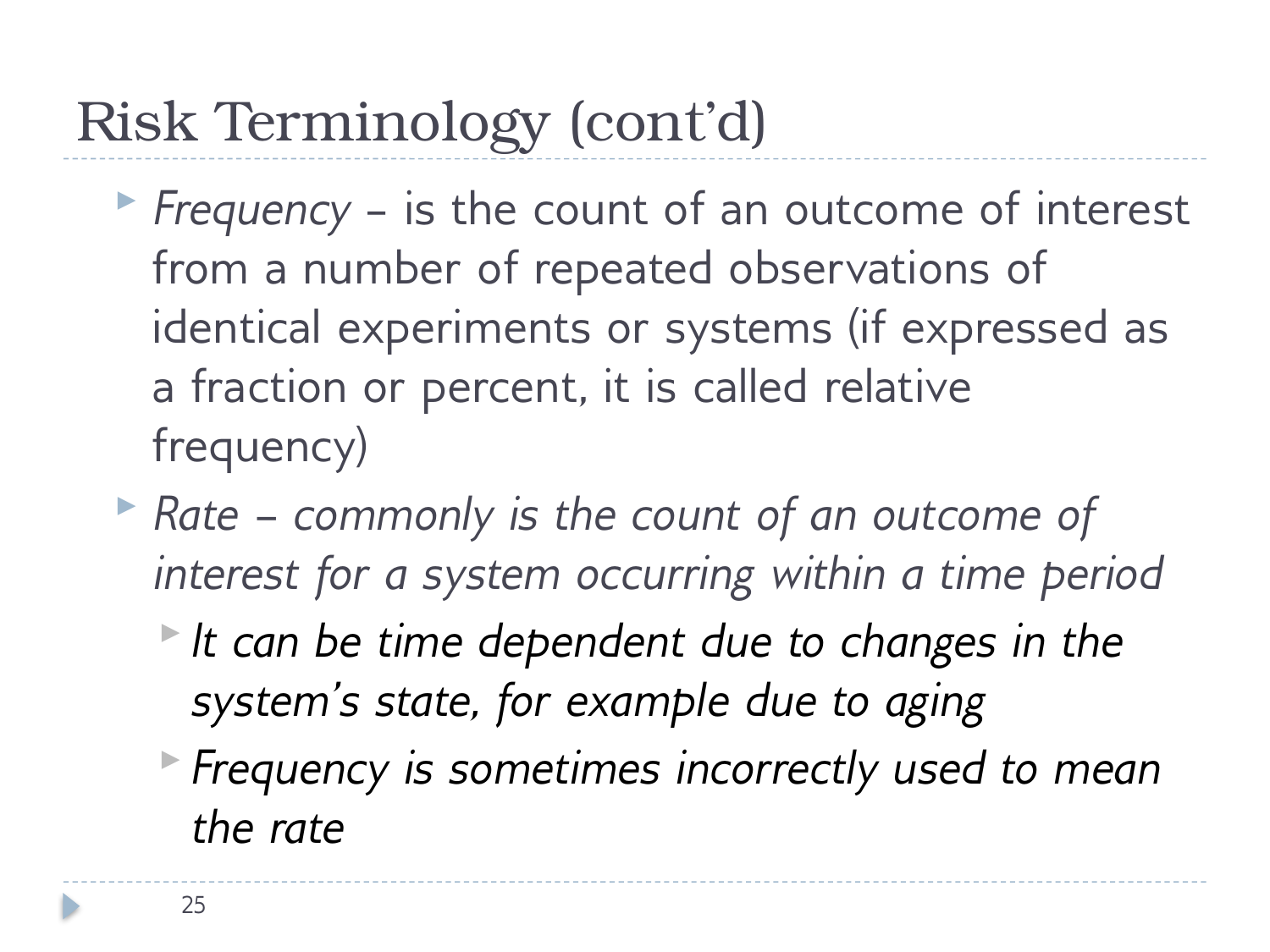

# Risk Terminology (cont’d)
Frequency – is the count of an outcome of interest from a number of repeated observations of identical experiments or systems (if expressed as a fraction or percent, it is called relative frequency)
Rate – commonly is the count of an outcome of interest for a system occurring within a time period
It can be time dependent due to changes in the system’s state, for example due to aging
Frequency is sometimes incorrectly used to mean the rate

25